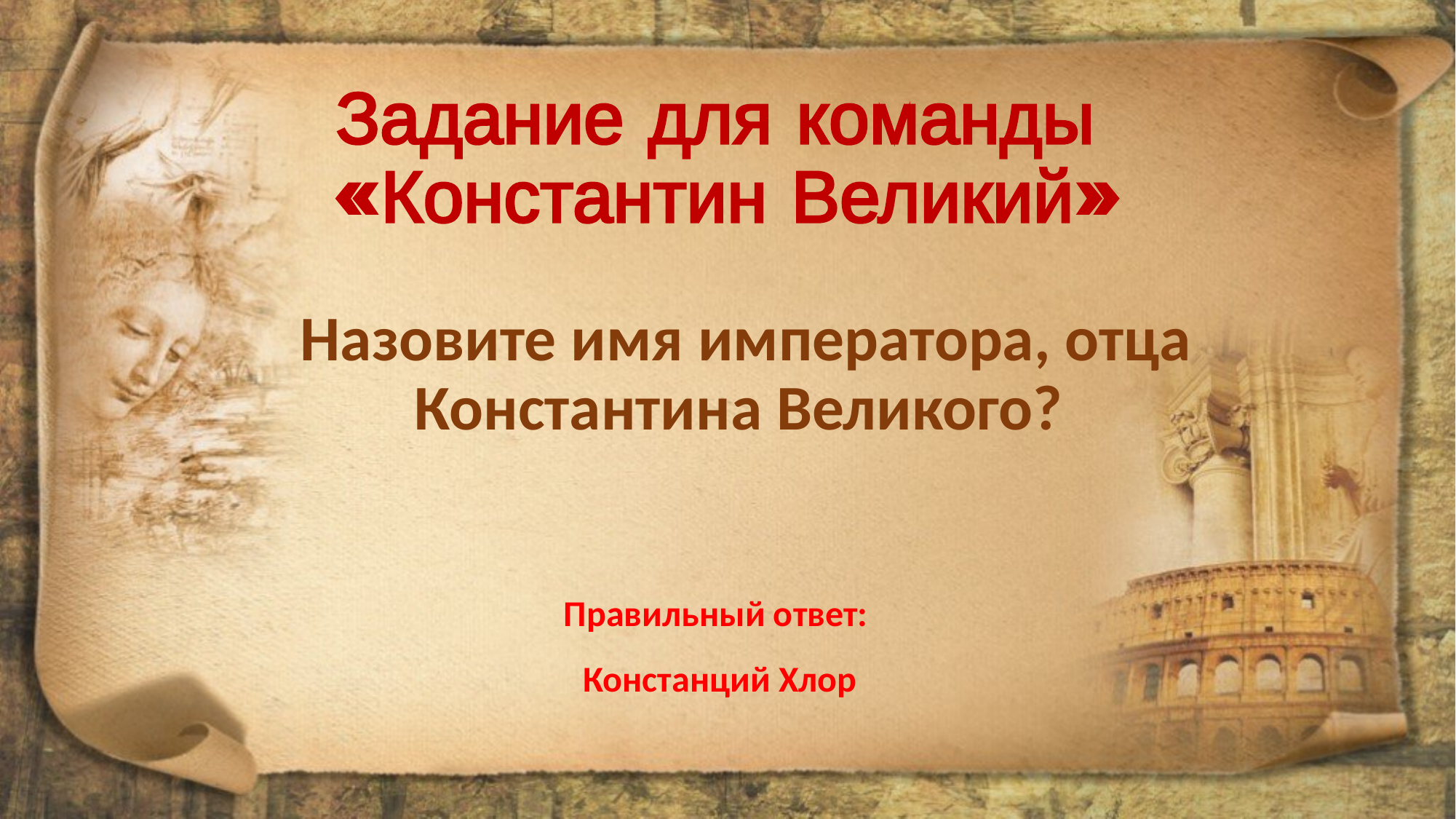

# Задание для команды «Константин Великий»
Назовите имя императора, отца Константина Великого?
Правильный ответ:
Констанций Хлор